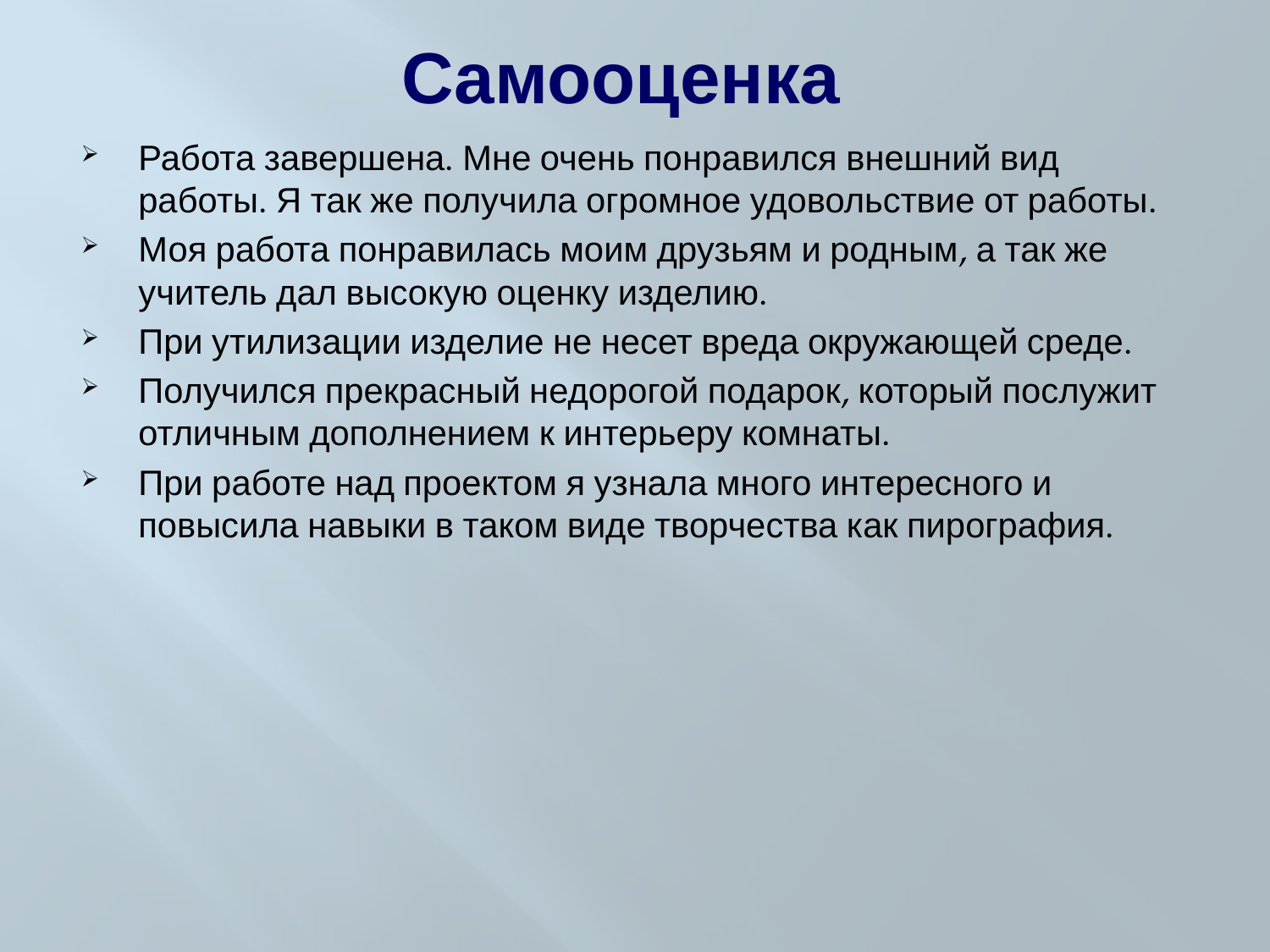

# Самооценка
Работа завершена. Мне очень понравился внешний вид работы. Я так же получила огромное удовольствие от работы.
Моя работа понравилась моим друзьям и родным, а так же учитель дал высокую оценку изделию.
При утилизации изделие не несет вреда окружающей среде.
Получился прекрасный недорогой подарок, который послужит отличным дополнением к интерьеру комнаты.
При работе над проектом я узнала много интересного и повысила навыки в таком виде творчества как пирография.